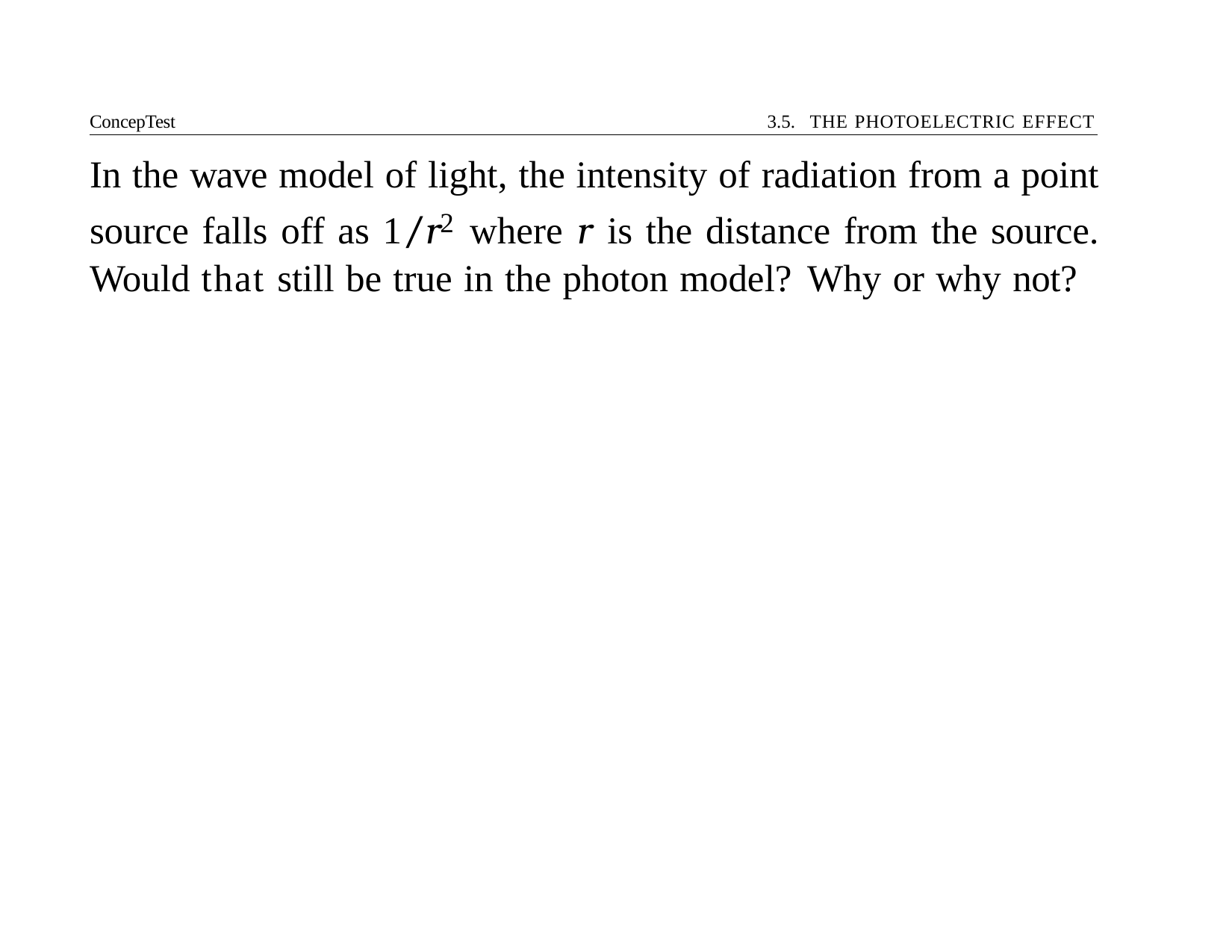

ConcepTest	3.5.  THE PHOTOELECTRIC EFFECT

# In the wave model of light, the intensity of radiation from a point source falls off as 1/r2 where r is the distance from the source. Would that still be true in the photon model? Why or why not?